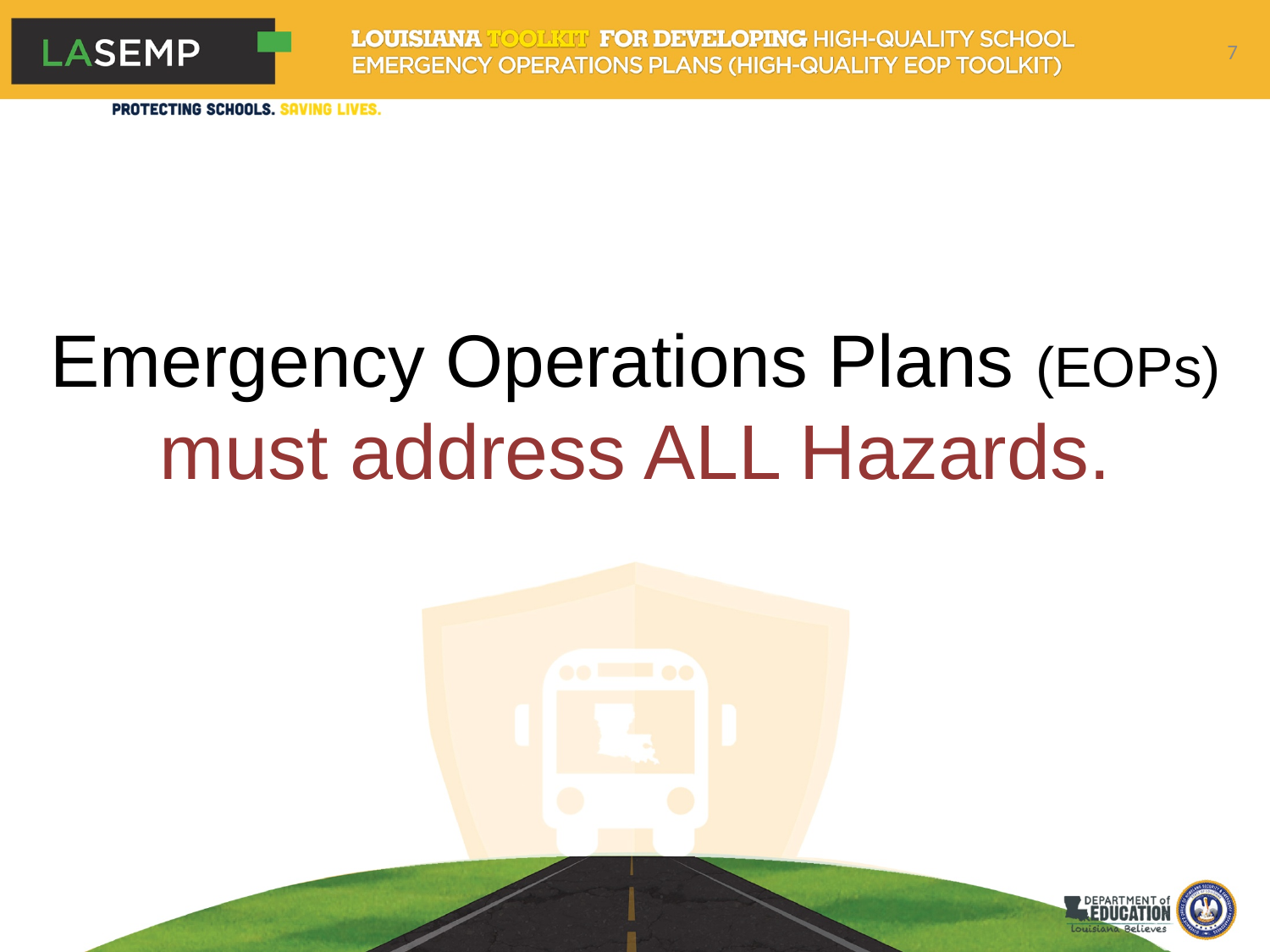

7
Emergency Operations Plans (EOPs) must address ALL Hazards.